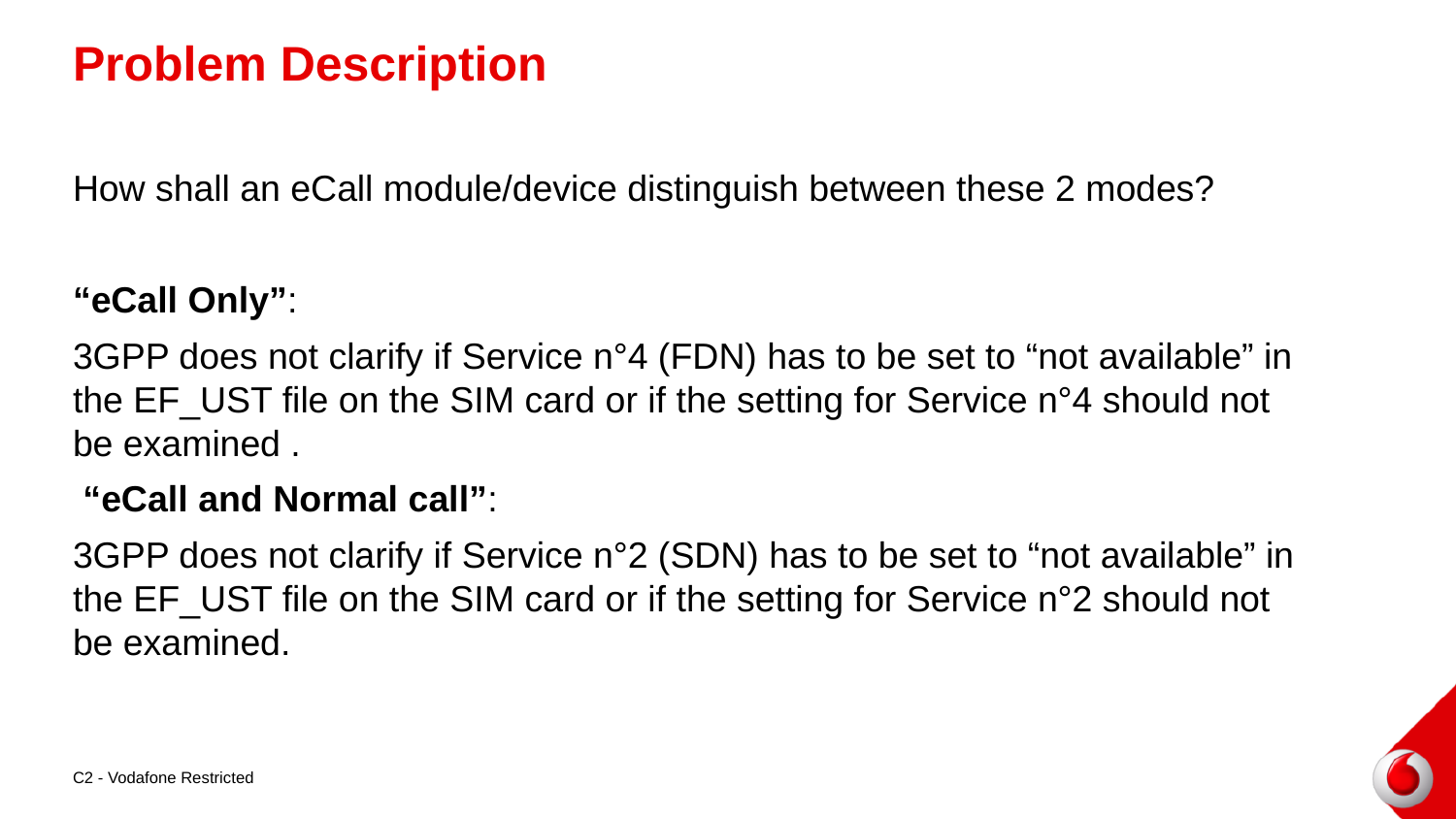

# Problem Description
How shall an eCall module/device distinguish between these 2 modes?

“eCall Only”:
3GPP does not clarify if Service n°4 (FDN) has to be set to “not available” in the EF_UST file on the SIM card or if the setting for Service n°4 should not be examined .
 “eCall and Normal call”:
3GPP does not clarify if Service n°2 (SDN) has to be set to “not available” in the EF_UST file on the SIM card or if the setting for Service n°2 should not be examined.

C2 - Vodafone Restricted